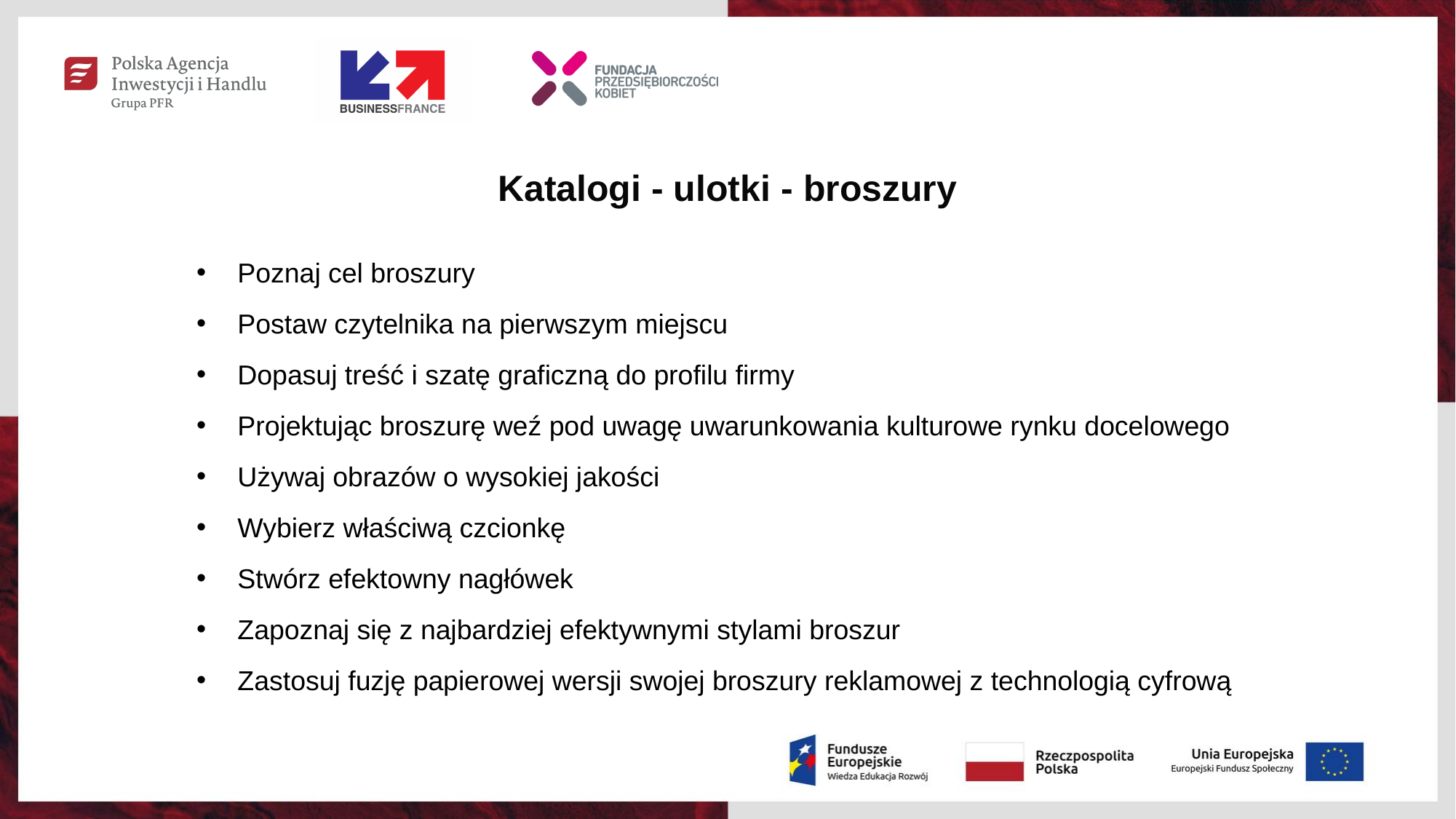

Katalogi - ulotki - broszury
Poznaj cel broszury
Postaw czytelnika na pierwszym miejscu
Dopasuj treść i szatę graficzną do profilu firmy
Projektując broszurę weź pod uwagę uwarunkowania kulturowe rynku docelowego
Używaj obrazów o wysokiej jakości
Wybierz właściwą czcionkę
Stwórz efektowny nagłówek
Zapoznaj się z najbardziej efektywnymi stylami broszur
Zastosuj fuzję papierowej wersji swojej broszury reklamowej z technologią cyfrową